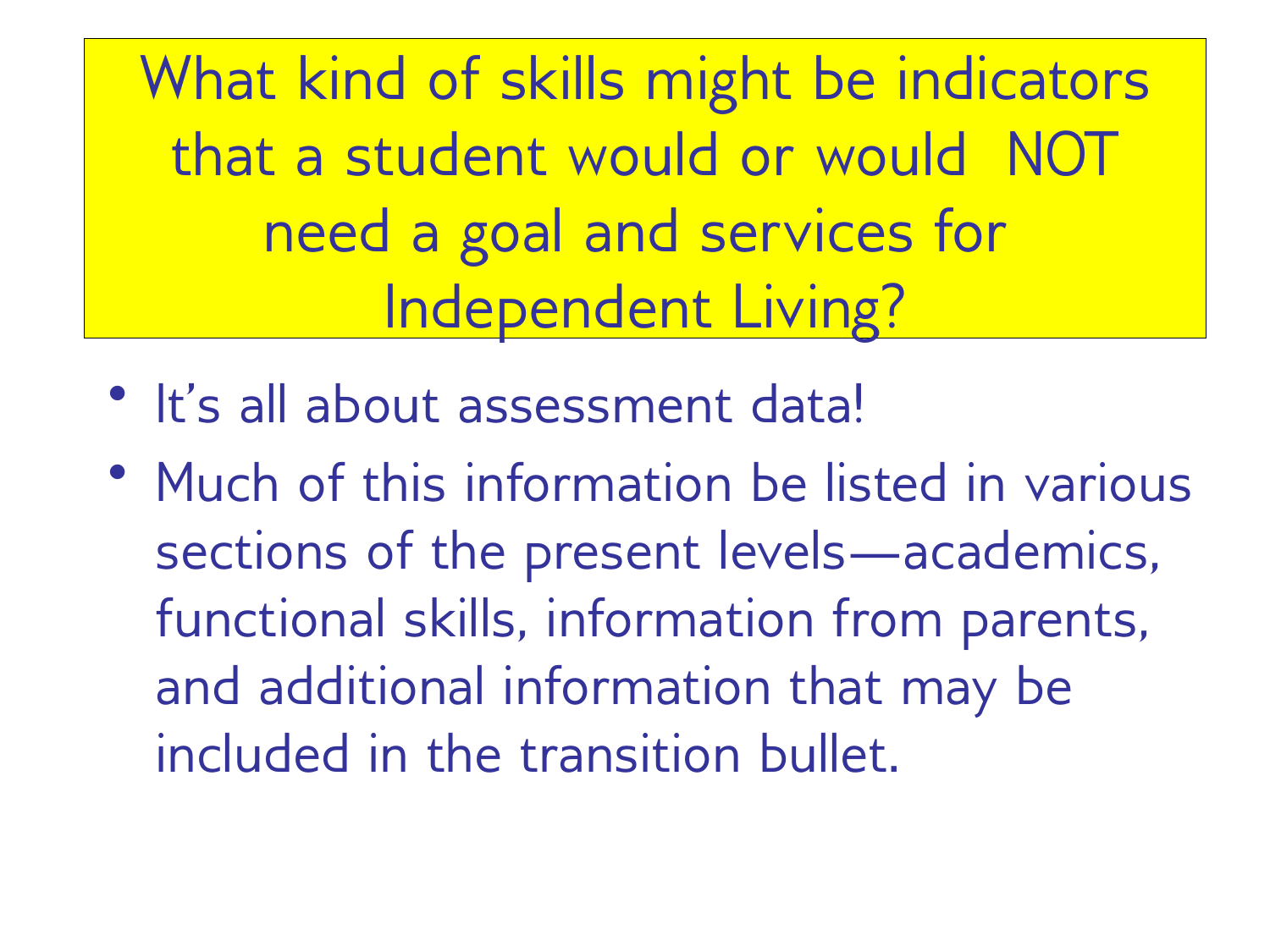

# What kind of skills might be indicators that a student would or would  NOT need a goal and services for Independent Living?
It’s all about assessment data!
Much of this information be listed in various sections of the present levels—academics, functional skills, information from parents, and additional information that may be included in the transition bullet.